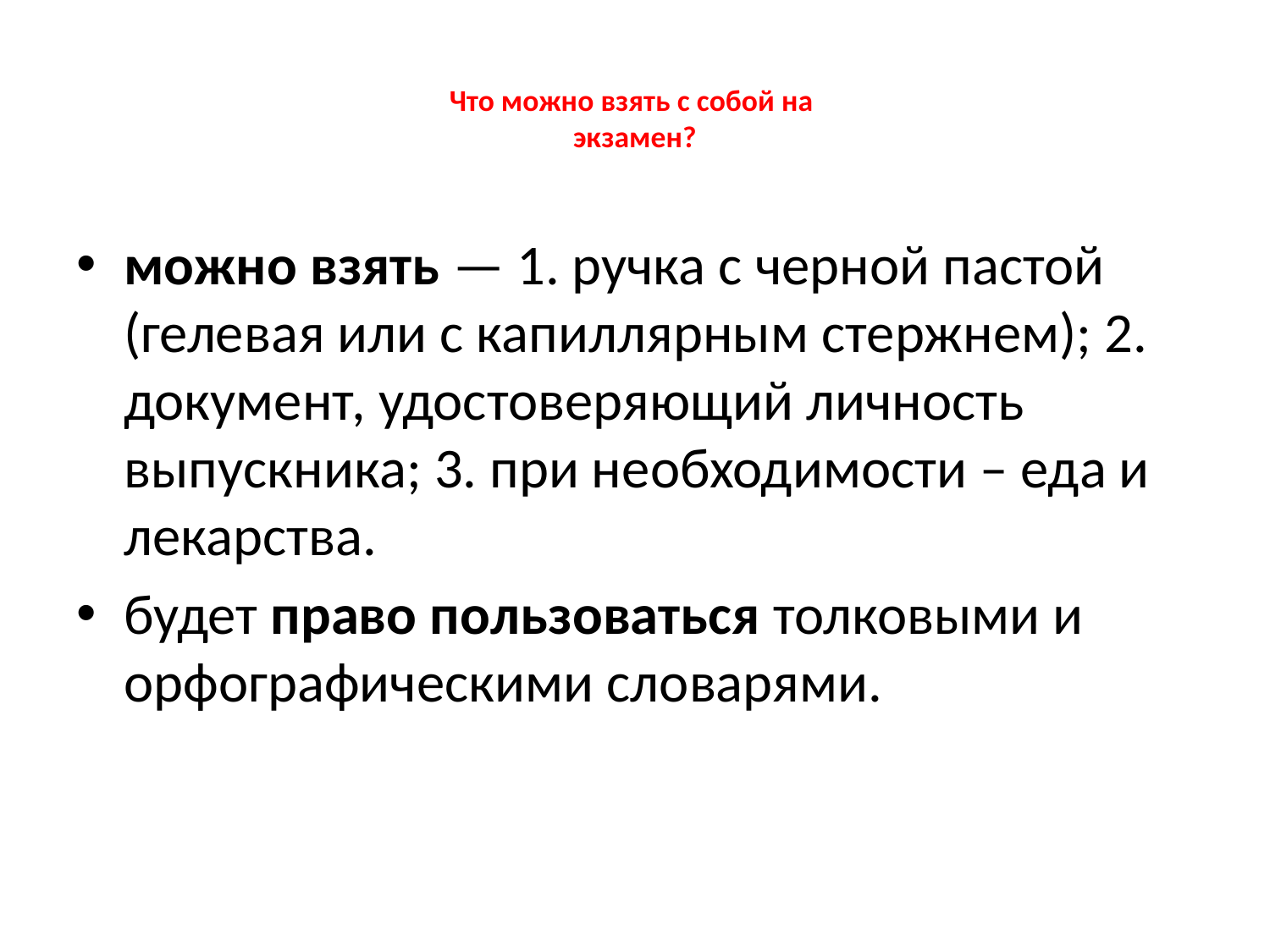

# Что можно взять с собой на экзамен?
можно взять — 1. ручка с черной пастой (гелевая или с капиллярным стержнем); 2. документ, удостоверяющий личность выпускника; 3. при необходимости – еда и лекарства.
будет право пользоваться толковыми и орфографическими словарями.